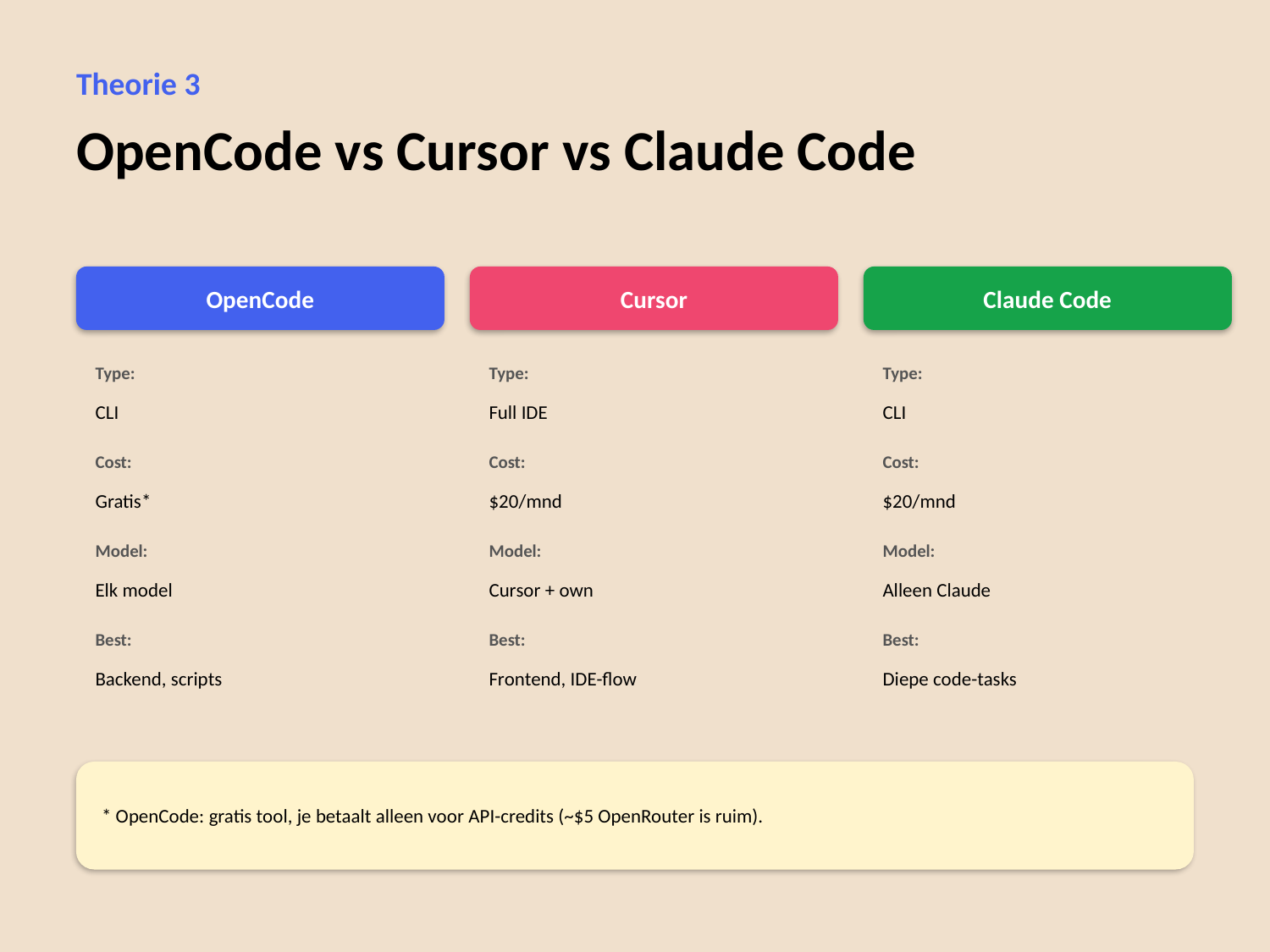

Theorie 3
OpenCode vs Cursor vs Claude Code

OpenCode

Cursor

Claude Code
Type:
Type:
Type:
CLI
Full IDE
CLI
Cost:
Cost:
Cost:
Gratis*
$20/mnd
$20/mnd
Model:
Model:
Model:
Elk model
Cursor + own
Alleen Claude
Best:
Best:
Best:
Backend, scripts
Frontend, IDE-flow
Diepe code-tasks

* OpenCode: gratis tool, je betaalt alleen voor API-credits (~$5 OpenRouter is ruim).